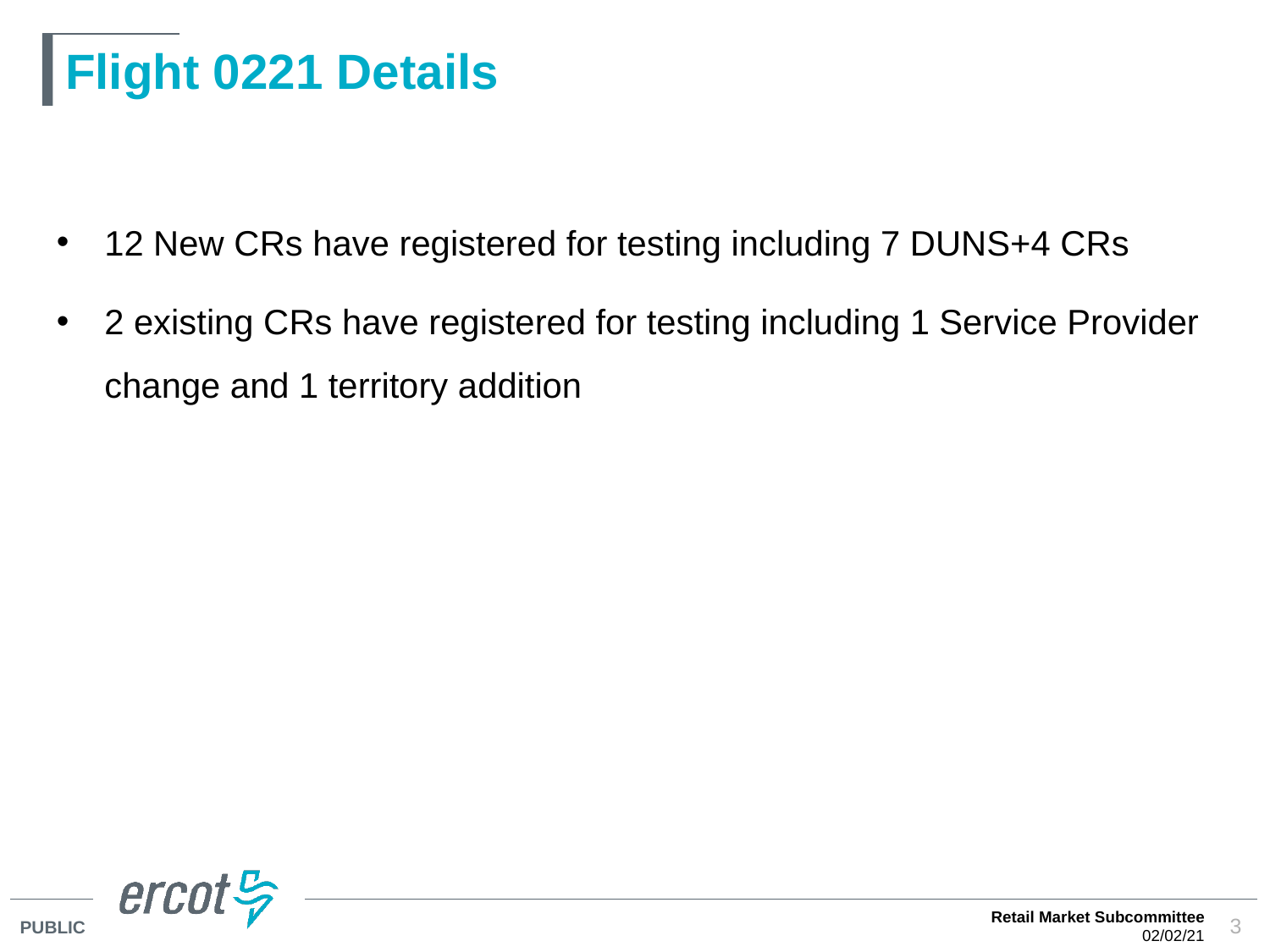

# Flight 0221 Details
12 New CRs have registered for testing including 7 DUNS+4 CRs
2 existing CRs have registered for testing including 1 Service Provider change and 1 territory addition

Retail Market Subcommittee
02/02/21
3